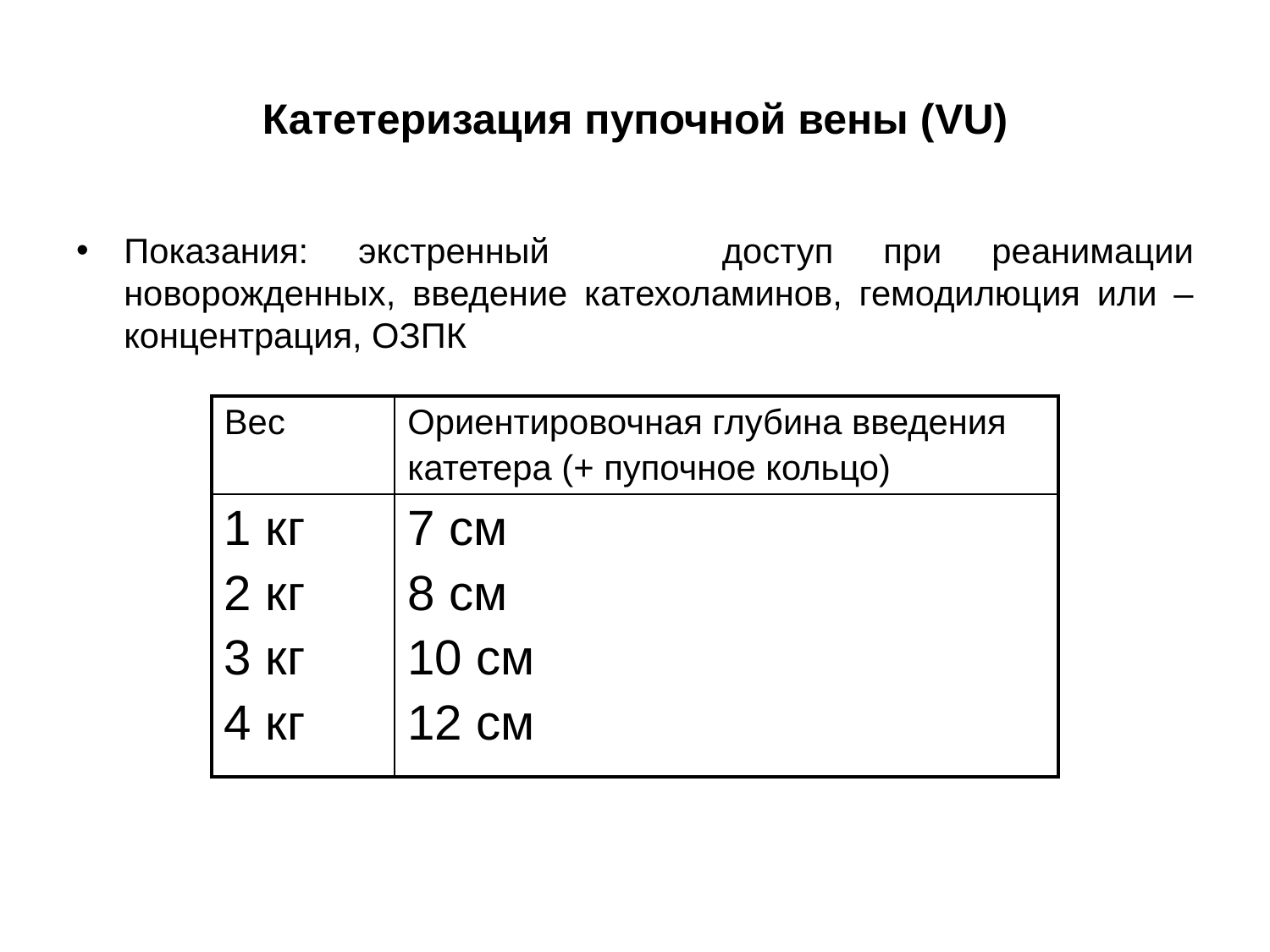

# Катетеризация пупочной вены (VU)
Показания: экстренный	 доступ при реанимации новорожденных, введение катехоламинов, гемодилюция или –концентрация, ОЗПК

| Вес | Ориентировочная глубина введения катетера (+ пупочное кольцо) |
| --- | --- |
| 1 кг 2 кг 3 кг 4 кг | 7 см 8 см 10 см 12 см |